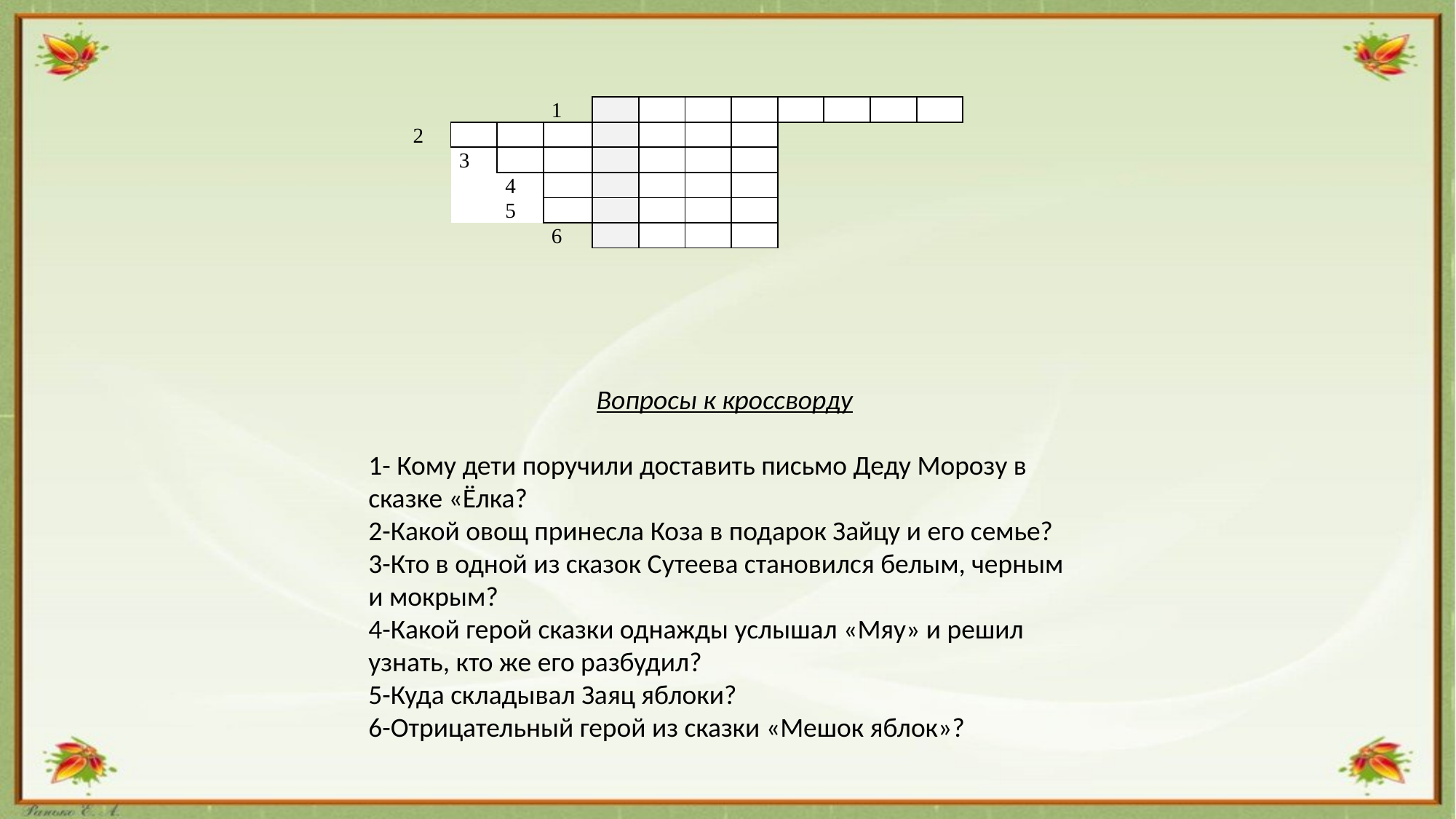

|  |  |  |  |  |  |  |  |  |  |  |  |
| --- | --- | --- | --- | --- | --- | --- | --- | --- | --- | --- | --- |
|  |  |  | 1 |  |  |  |  |  |  |  |  |
| 2 |  |  |  |  |  |  |  |  |  |  |  |
|  | 3 |  |  |  |  |  |  |  |  |  |  |
|  |  | 4 |  |  |  |  |  |  |  |  |  |
|  |  | 5 |  |  |  |  |  |  |  |  |  |
|  |  |  | 6 |  |  |  |  |  |  |  |  |
|  |  |  |  |  |  |  |  |  |  |  |  |
|  |  |  |  |  |  |  |  |  |  |  |  |
 Вопросы к кроссворду

1- Кому дети поручили доставить письмо Деду Морозу в сказке «Ёлка?
2-Какой овощ принесла Коза в подарок Зайцу и его семье?
3-Кто в одной из сказок Сутеева становился белым, черным и мокрым?
4-Какой герой сказки однажды услышал «Мяу» и решил узнать, кто же его разбудил?
5-Куда складывал Заяц яблоки?
6-Отрицательный герой из сказки «Мешок яблок»?